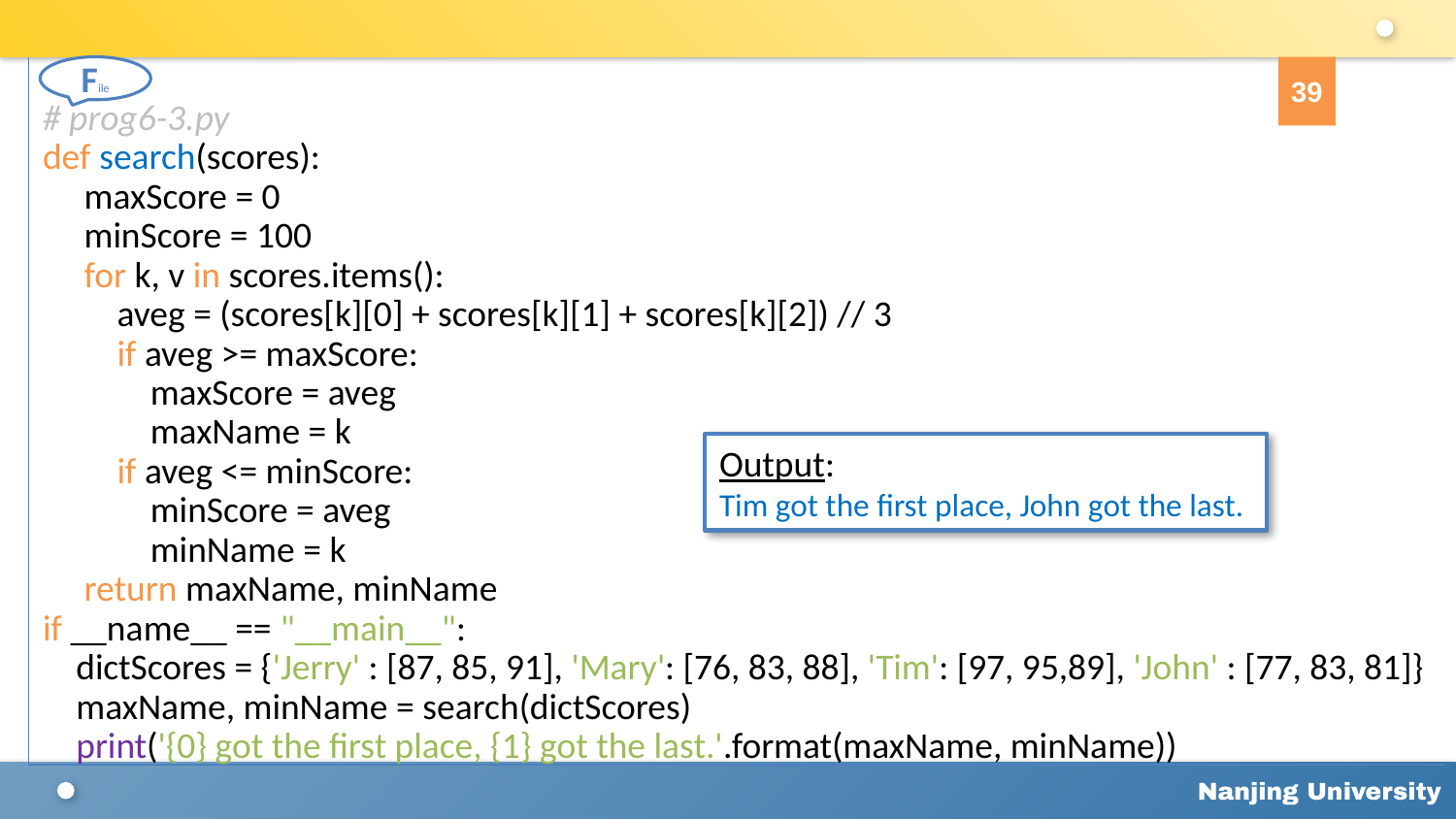

# prog6-3.py
def search(scores):
     maxScore = 0
     minScore = 100
     for k, v in scores.items():
         aveg = (scores[k][0] + scores[k][1] + scores[k][2]) // 3
         if aveg >= maxScore:
             maxScore = aveg
             maxName = k
         if aveg <= minScore:
             minScore = aveg
             minName = k
     return maxName, minName
if __name__ == "__main__":
    dictScores = {'Jerry' : [87, 85, 91], 'Mary': [76, 83, 88], 'Tim': [97, 95,89], 'John' : [77, 83, 81]}
    maxName, minName = search(dictScores)
    print('{0} got the first place, {1} got the last.'.format(maxName, minName))
File
39
Output:
Tim got the first place, John got the last.